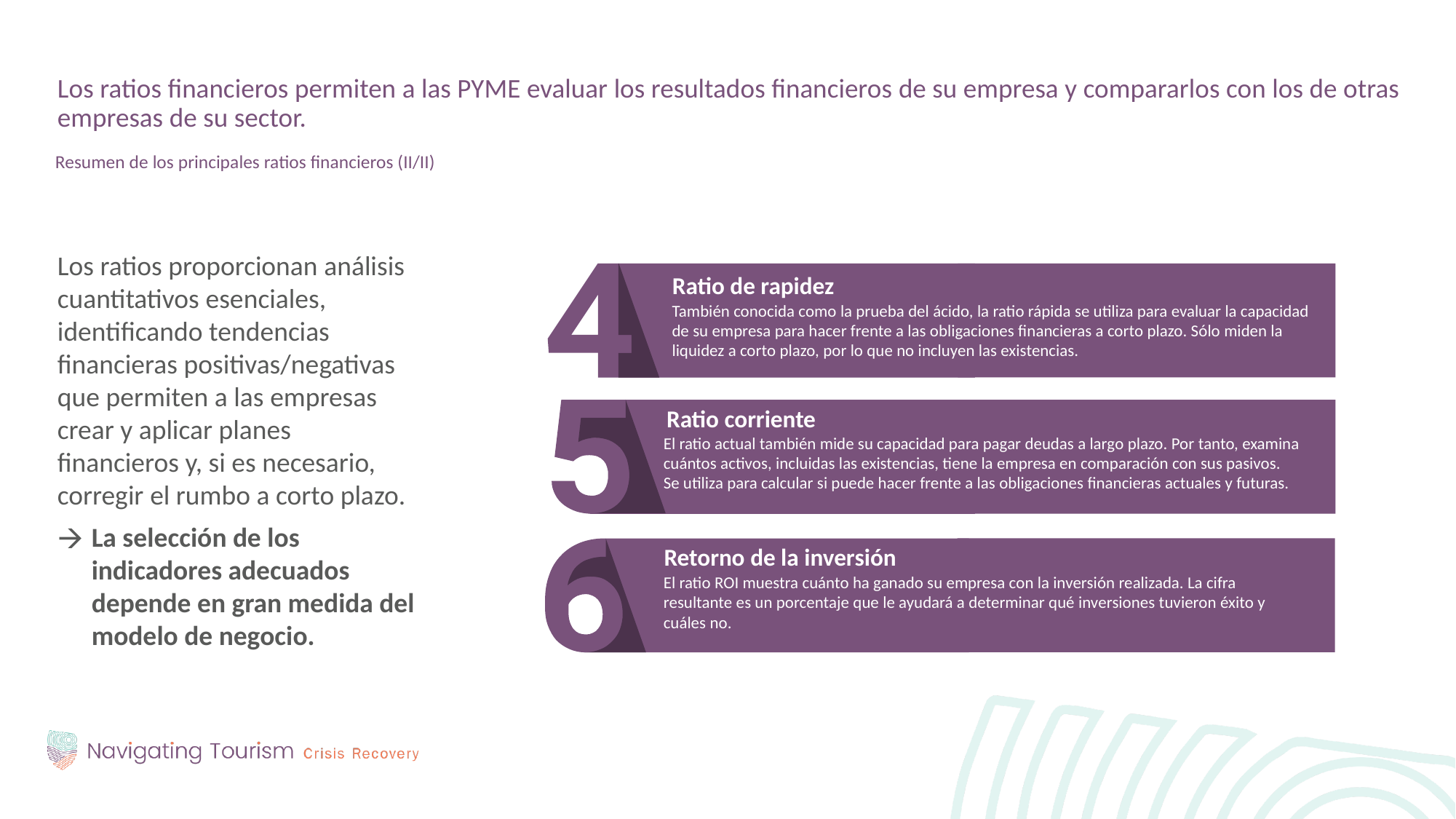

Los ratios financieros permiten a las PYME evaluar los resultados financieros de su empresa y compararlos con los de otras empresas de su sector.
Resumen de los principales ratios financieros (II/II)
Los ratios proporcionan análisis cuantitativos esenciales, identificando tendencias financieras positivas/negativas que permiten a las empresas crear y aplicar planes financieros y, si es necesario, corregir el rumbo a corto plazo.
La selección de los indicadores adecuados depende en gran medida del modelo de negocio.

Ratio de rapidez
También conocida como la prueba del ácido, la ratio rápida se utiliza para evaluar la capacidad de su empresa para hacer frente a las obligaciones financieras a corto plazo. Sólo miden la liquidez a corto plazo, por lo que no incluyen las existencias.
Ratio corriente

El ratio actual también mide su capacidad para pagar deudas a largo plazo. Por tanto, examina cuántos activos, incluidas las existencias, tiene la empresa en comparación con sus pasivos.  Se utiliza para calcular si puede hacer frente a las obligaciones financieras actuales y futuras.
Retorno de la inversión

El ratio ROI muestra cuánto ha ganado su empresa con la inversión realizada. La cifra resultante es un porcentaje que le ayudará a determinar qué inversiones tuvieron éxito y cuáles no.